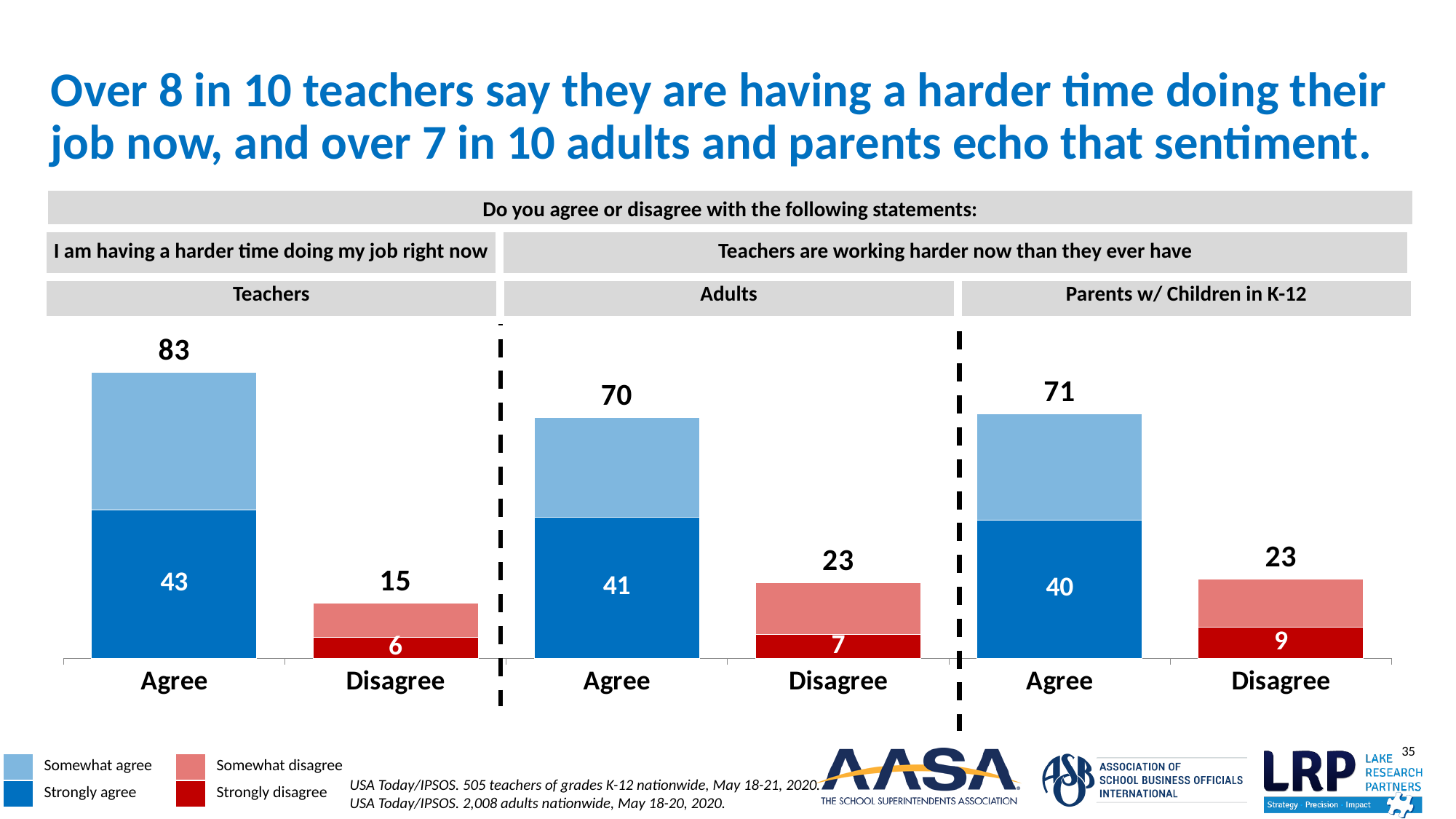

# Over 8 in 10 teachers say they are having a harder time doing their job now, and over 7 in 10 adults and parents echo that sentiment.
| Do you agree or disagree with the following statements: |
| --- |
| I am having a harder time doing my job right now | Teachers are working harder now than they ever have |
| --- | --- |
| Teachers | Adults | Parents w/ Children in K-12 |
| --- | --- | --- |

### Chart

| Category | Strong | Not Strong | TOTAL AUTOSUM |
|---|---|---|---|
| Agree | 43.0 | 40.0 | 83.0 |
| Disagree | 6.0 | 10.0 | 15.0 |
| Agree | 41.0 | 29.0 | 70.0 |
| Disagree | 7.0 | 15.0 | 23.0 |
| Agree | 40.0 | 31.0 | 71.0 |
| Disagree | 9.0 | 14.0 | 23.0 |
|  | Somewhat agree |  | Somewhat disagree |
| --- | --- | --- | --- |
|  | Strongly agree |  | Strongly disagree |
USA Today/IPSOS. 505 teachers of grades K-12 nationwide, May 18-21, 2020.
USA Today/IPSOS. 2,008 adults nationwide, May 18-20, 2020.